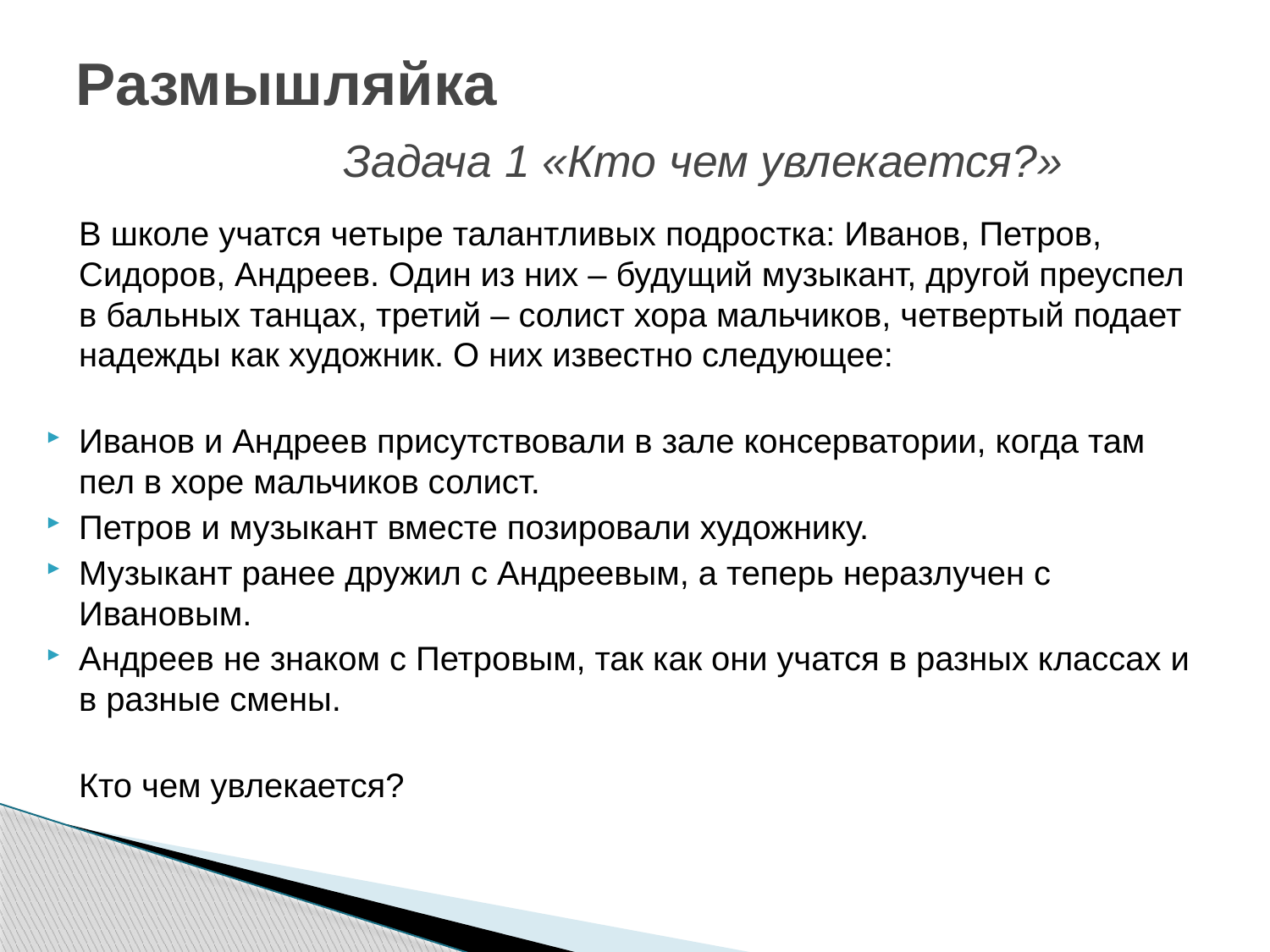

# Размышляйка Задача 1 «Кто чем увлекается?»
		В школе учатся четыре талантливых подростка: Иванов, Петров, Сидоров, Андреев. Один из них – будущий музыкант, другой преуспел в бальных танцах, третий – солист хора мальчиков, четвертый подает надежды как художник. О них известно следующее:
Иванов и Андреев присутствовали в зале консерватории, когда там пел в хоре мальчиков солист.
Петров и музыкант вместе позировали художнику.
Музыкант ранее дружил с Андреевым, а теперь неразлучен с Ивановым.
Андреев не знаком с Петровым, так как они учатся в разных классах и в разные смены.
		Кто чем увлекается?